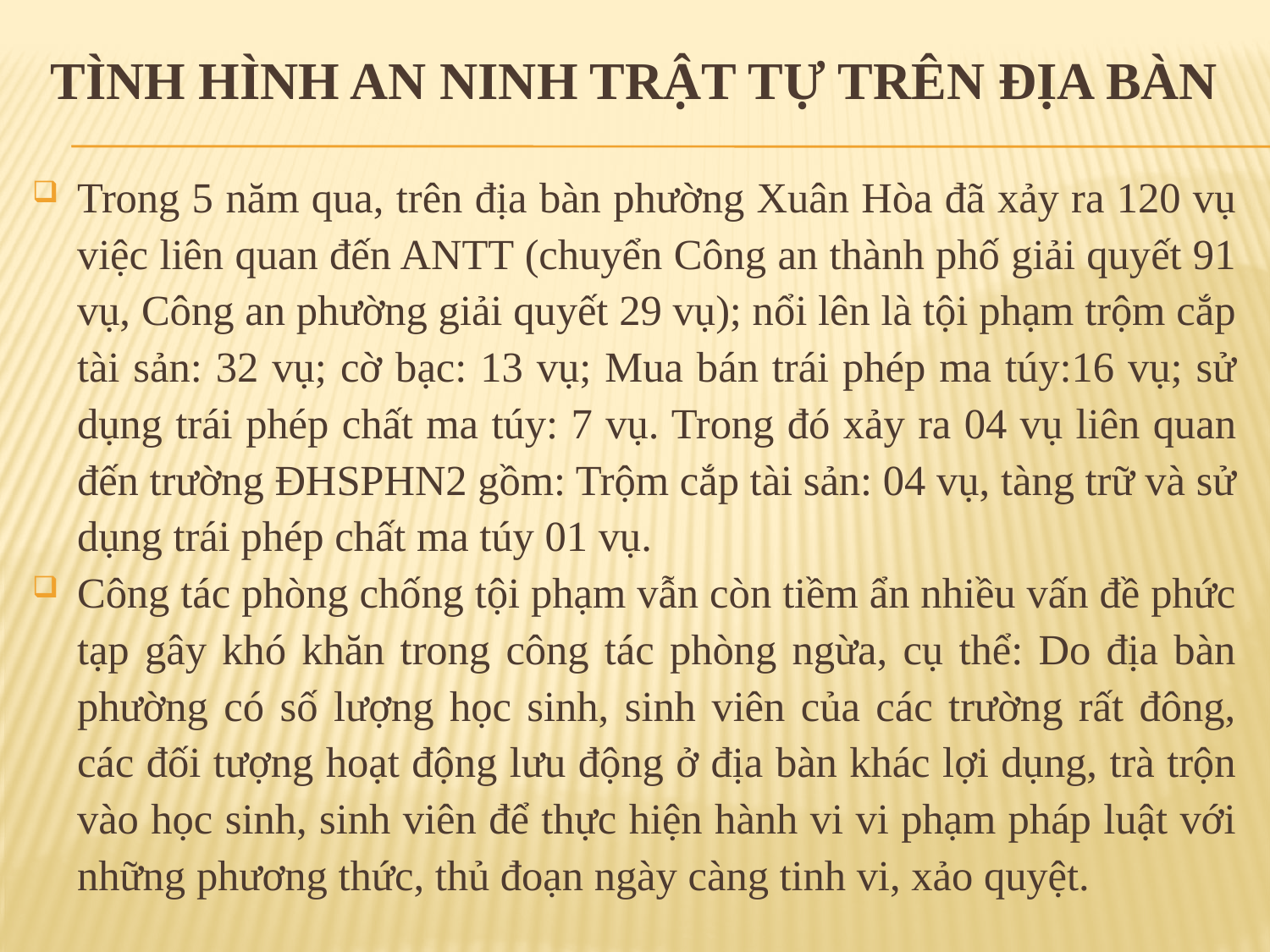

# TÌNH HÌNH AN NINH TRẬT TỰ TRÊN ĐỊA BÀN
Trong 5 năm qua, trên địa bàn phường Xuân Hòa đã xảy ra 120 vụ việc liên quan đến ANTT (chuyển Công an thành phố giải quyết 91 vụ, Công an phường giải quyết 29 vụ); nổi lên là tội phạm trộm cắp tài sản: 32 vụ; cờ bạc: 13 vụ; Mua bán trái phép ma túy:16 vụ; sử dụng trái phép chất ma túy: 7 vụ. Trong đó xảy ra 04 vụ liên quan đến trường ĐHSPHN2 gồm: Trộm cắp tài sản: 04 vụ, tàng trữ và sử dụng trái phép chất ma túy 01 vụ.
Công tác phòng chống tội phạm vẫn còn tiềm ẩn nhiều vấn đề phức tạp gây khó khăn trong công tác phòng ngừa, cụ thể: Do địa bàn phường có số lượng học sinh, sinh viên của các trường rất đông, các đối tượng hoạt động lưu động ở địa bàn khác lợi dụng, trà trộn vào học sinh, sinh viên để thực hiện hành vi vi phạm pháp luật với những phương thức, thủ đoạn ngày càng tinh vi, xảo quyệt.